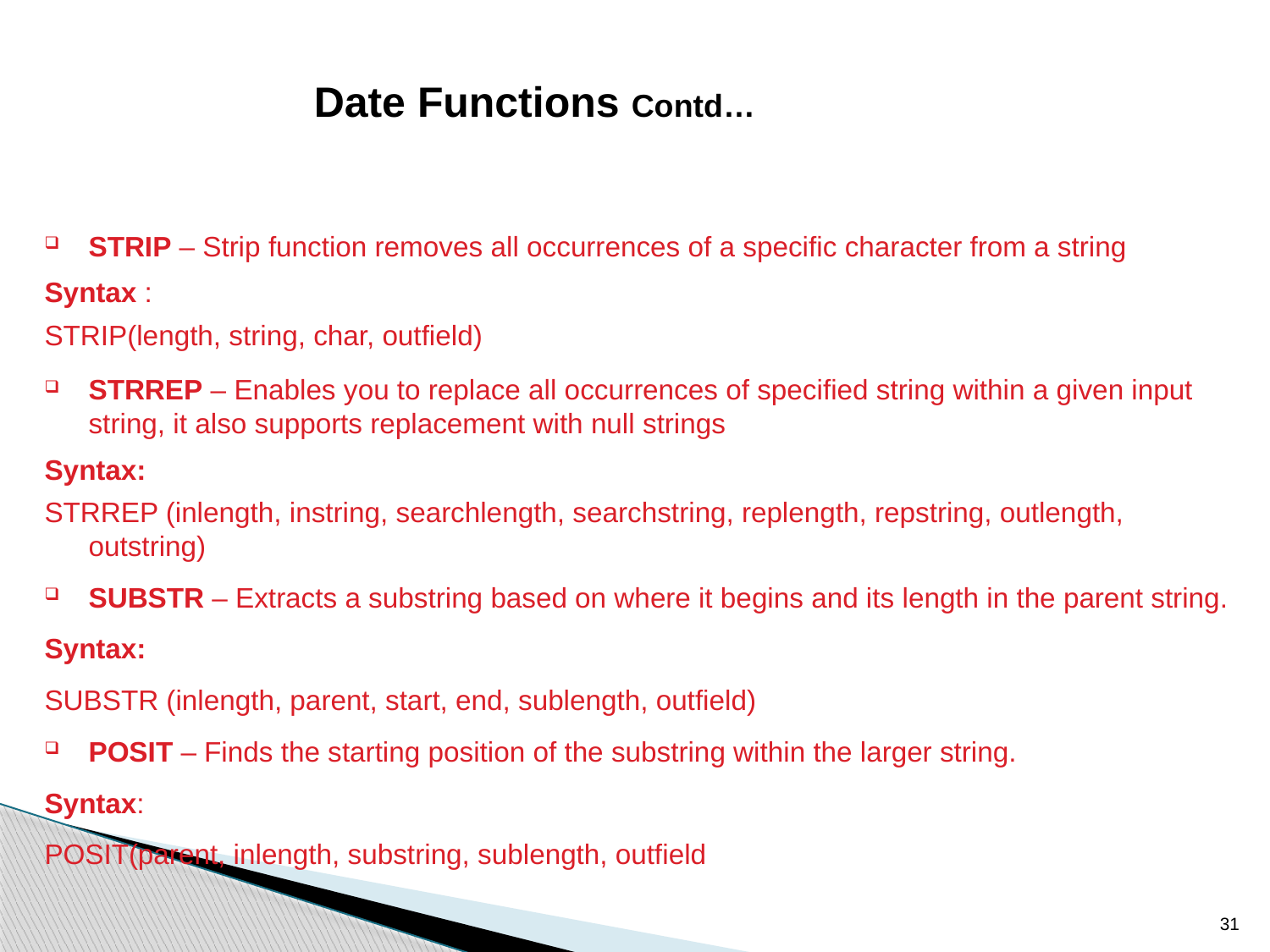

# Date Functions Contd…
STRIP – Strip function removes all occurrences of a specific character from a string
Syntax :
STRIP(length, string, char, outfield)
STRREP – Enables you to replace all occurrences of specified string within a given input string, it also supports replacement with null strings
Syntax:
STRREP (inlength, instring, searchlength, searchstring, replength, repstring, outlength, outstring)
SUBSTR – Extracts a substring based on where it begins and its length in the parent string.
Syntax:
SUBSTR (inlength, parent, start, end, sublength, outfield)
POSIT – Finds the starting position of the substring within the larger string.
Syntax:
POSIT(parent, inlength, substring, sublength, outfield
31